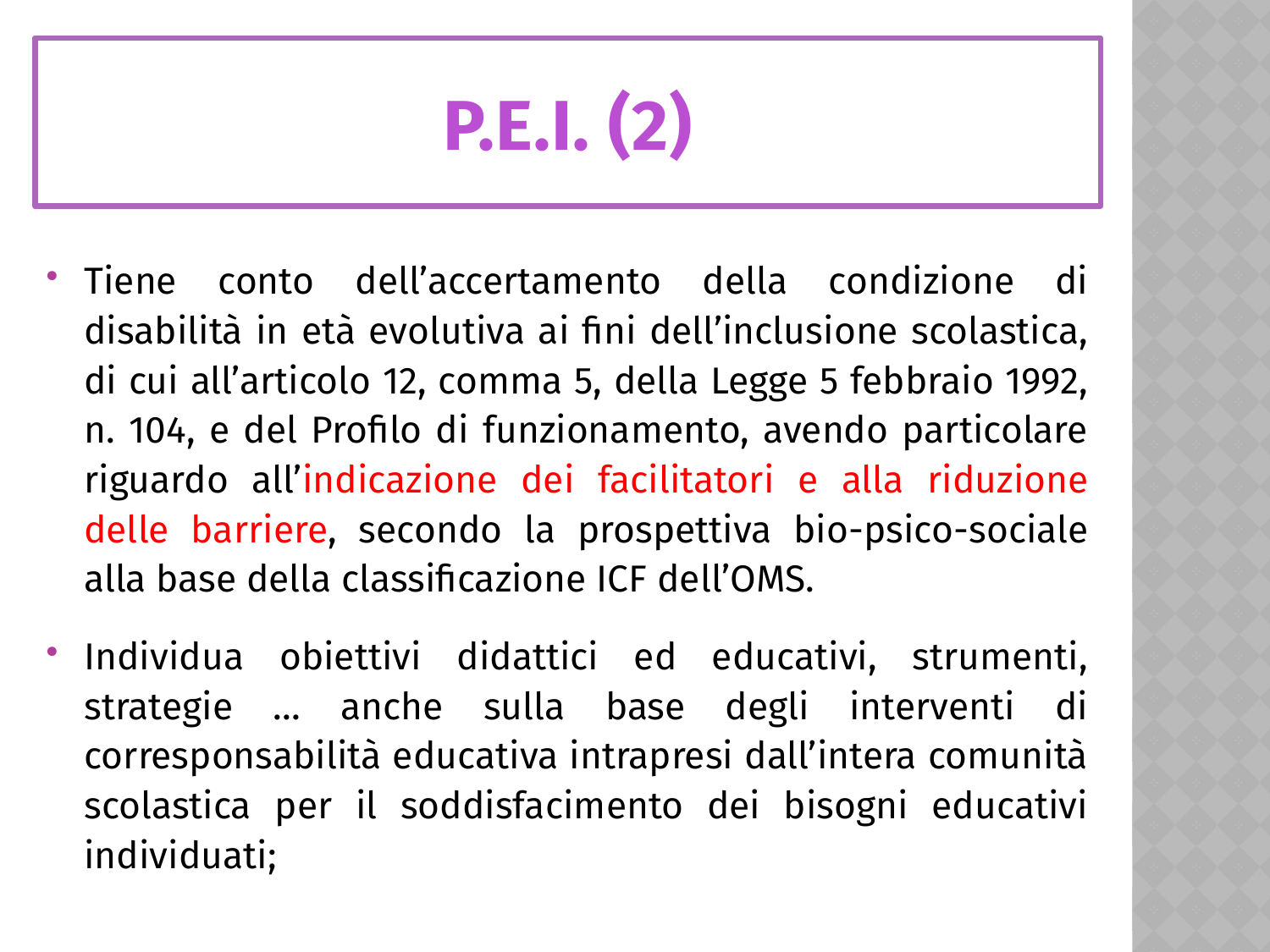

P.E.I. (2)
Tiene conto dell’accertamento della condizione di disabilità in età evolutiva ai fini dell’inclusione scolastica, di cui all’articolo 12, comma 5, della Legge 5 febbraio 1992, n. 104, e del Profilo di funzionamento, avendo particolare riguardo all’indicazione dei facilitatori e alla riduzione delle barriere, secondo la prospettiva bio-psico-sociale alla base della classificazione ICF dell’OMS.
Individua obiettivi didattici ed educativi, strumenti, strategie … anche sulla base degli interventi di corresponsabilità educativa intrapresi dall’intera comunità scolastica per il soddisfacimento dei bisogni educativi individuati;